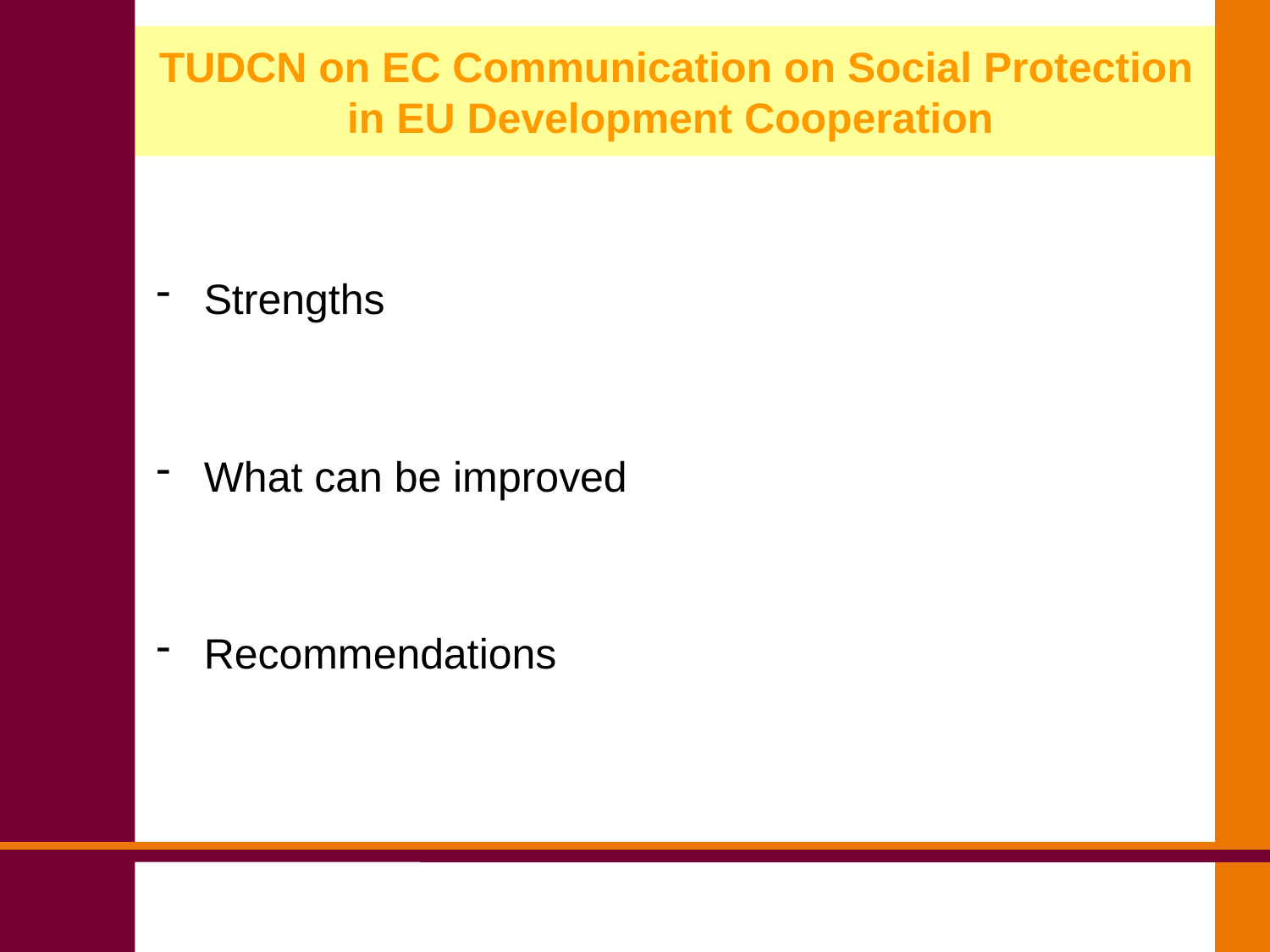

# TUDCN on EC Communication on Social Protection in EU Development Cooperation

Strengths

What can be improved

Recommendations